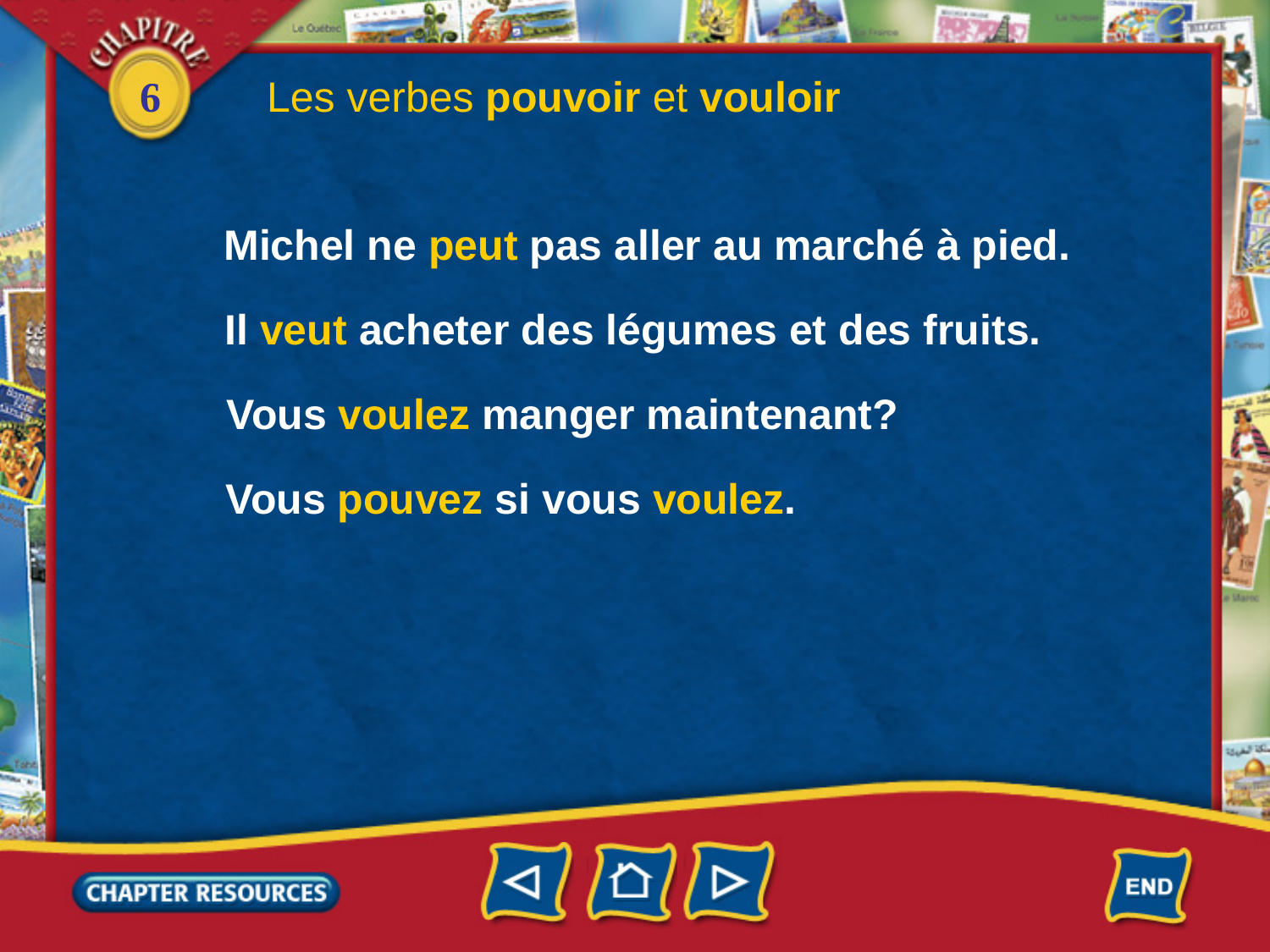

Les verbes pouvoir et vouloir
Michel ne peut pas aller au marché à pied.
Il veut acheter des légumes et des fruits.
Vous voulez manger maintenant?
Vous pouvez si vous voulez.